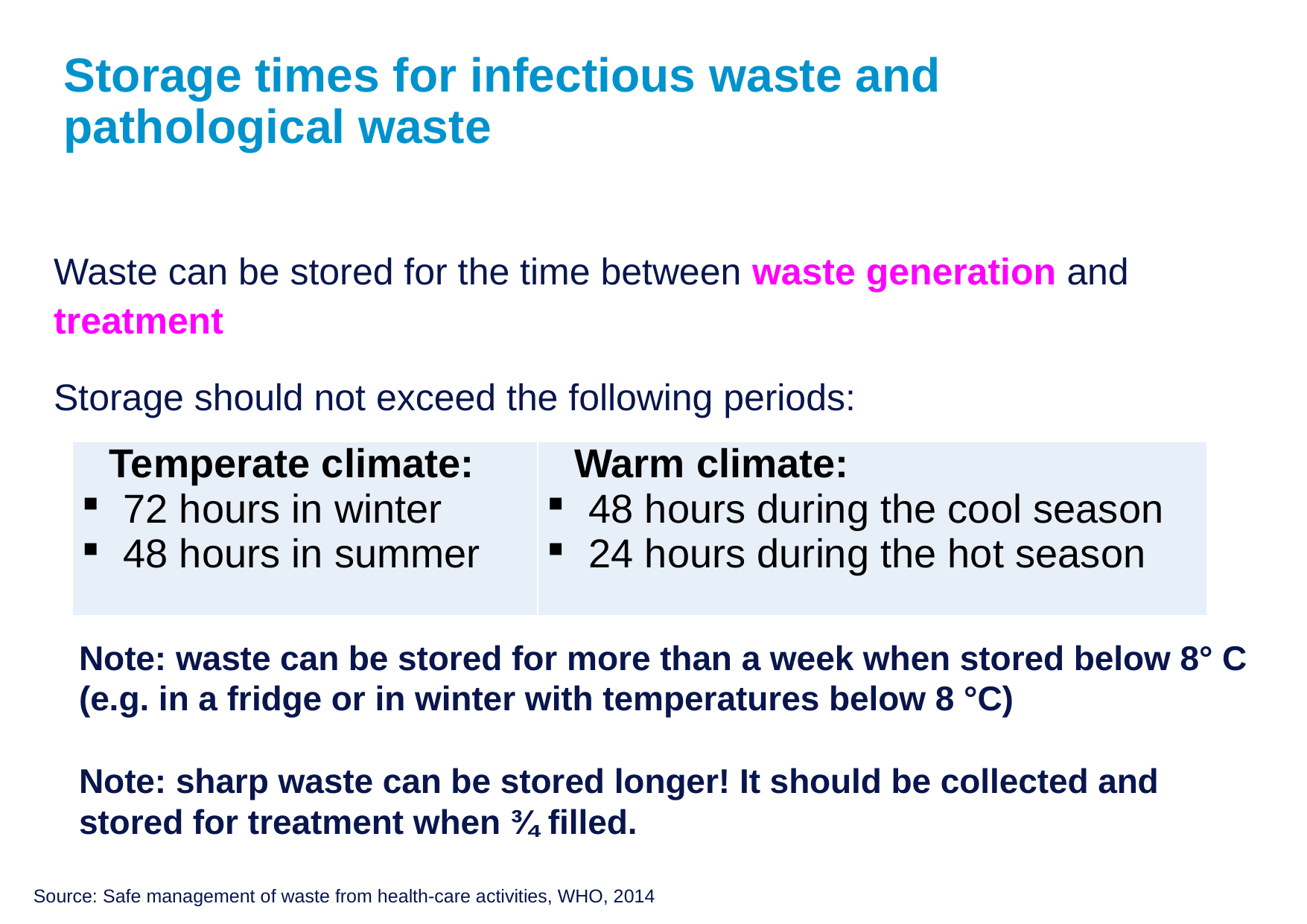

# Storage times for infectious waste and pathological waste
Waste can be stored for the time between waste generation and treatment
Storage should not exceed the following periods:

| Temperate climate: 72 hours in winter 48 hours in summer | Warm climate: 48 hours during the cool season 24 hours during the hot season |
| --- | --- |
Note: waste can be stored for more than a week when stored below 8° C (e.g. in a fridge or in winter with temperatures below 8 °C)

Note: sharp waste can be stored longer! It should be collected and stored for treatment when ¾ filled.

Source: Safe management of waste from health-care activities, WHO, 2014